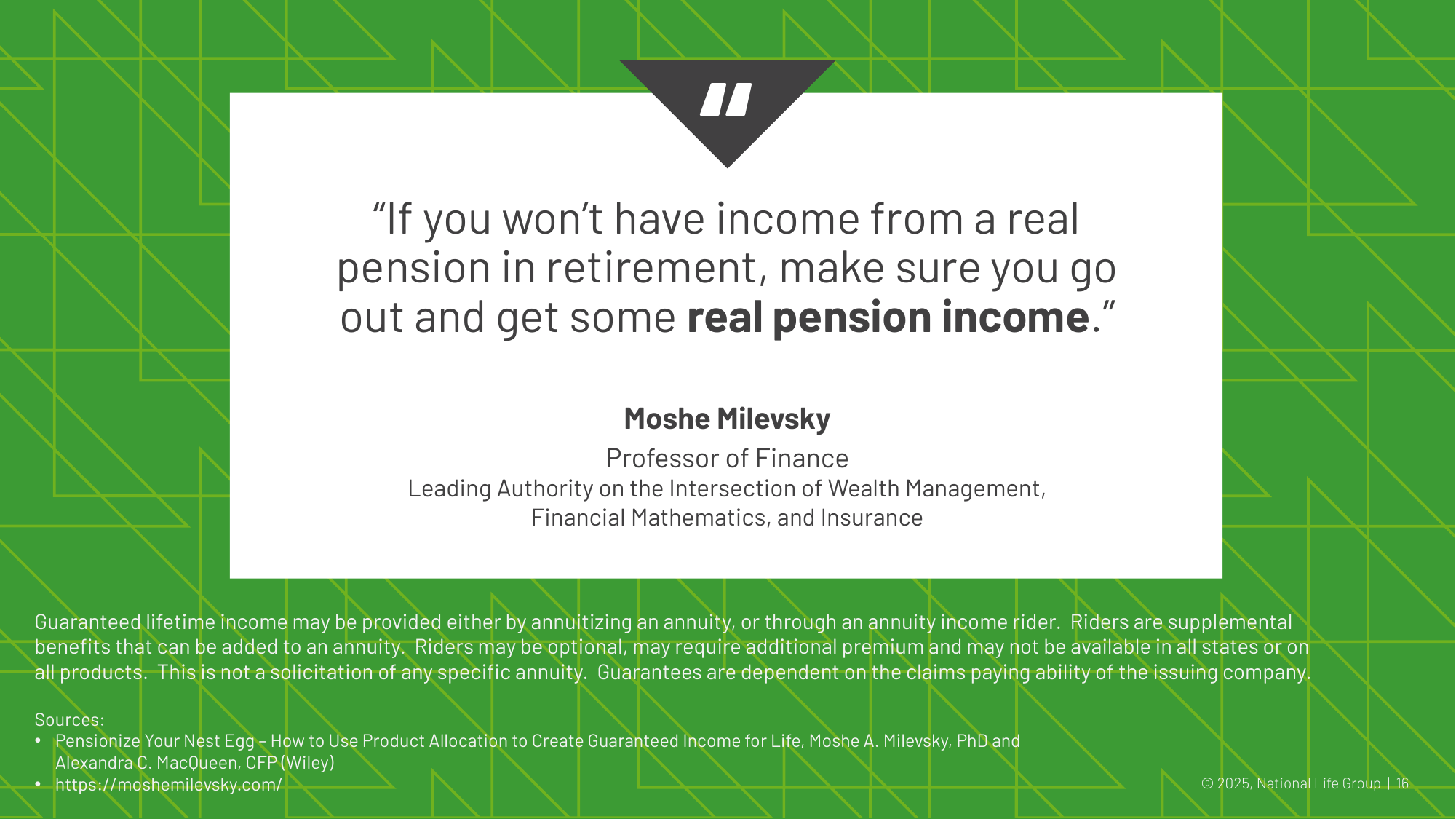

“If you won’t have income from a real pension in retirement, make sure you go out and get some real pension income.”
Moshe Milevsky
Professor of Finance
Leading Authority on the Intersection of Wealth Management, Financial Mathematics, and Insurance
Guaranteed lifetime income may be provided either by annuitizing an annuity, or through an annuity income rider.  Riders are supplemental benefits that can be added to an annuity.  Riders may be optional, may require additional premium and may not be available in all states or on all products.  This is not a solicitation of any specific annuity.  Guarantees are dependent on the claims paying ability of the issuing company.
Sources:
Pensionize Your Nest Egg – How to Use Product Allocation to Create Guaranteed Income for Life, Moshe A. Milevsky, PhD and Alexandra C. MacQueen, CFP (Wiley)
https://moshemilevsky.com/
© 2025, National Life Group  |  16